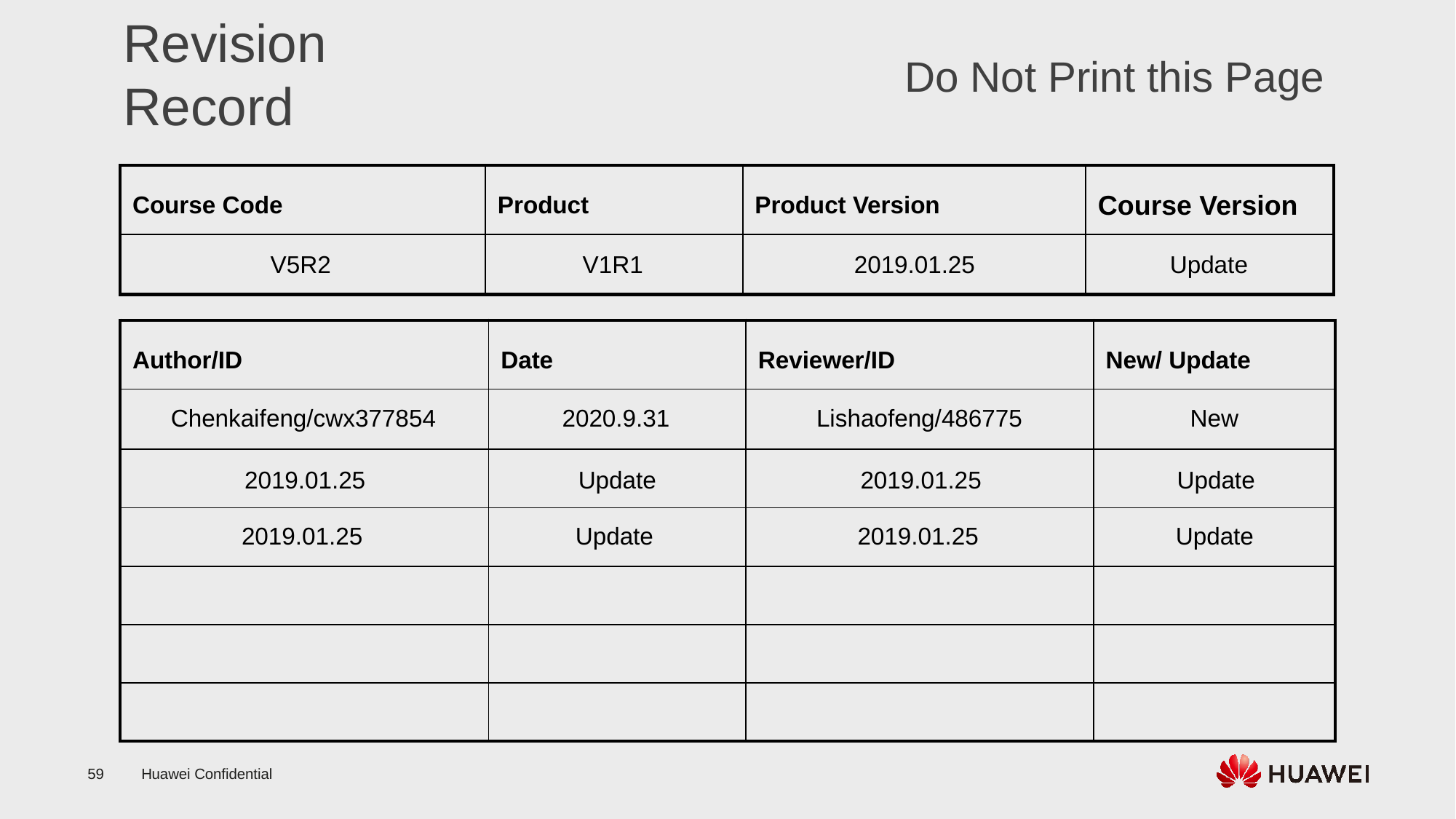

V5R2
V1R1
2019.01.25
Update
Chenkaifeng/cwx377854
2020.9.31
Lishaofeng/486775
New
2019.01.25
Update
2019.01.25
Update
2019.01.25
Update
2019.01.25
Update